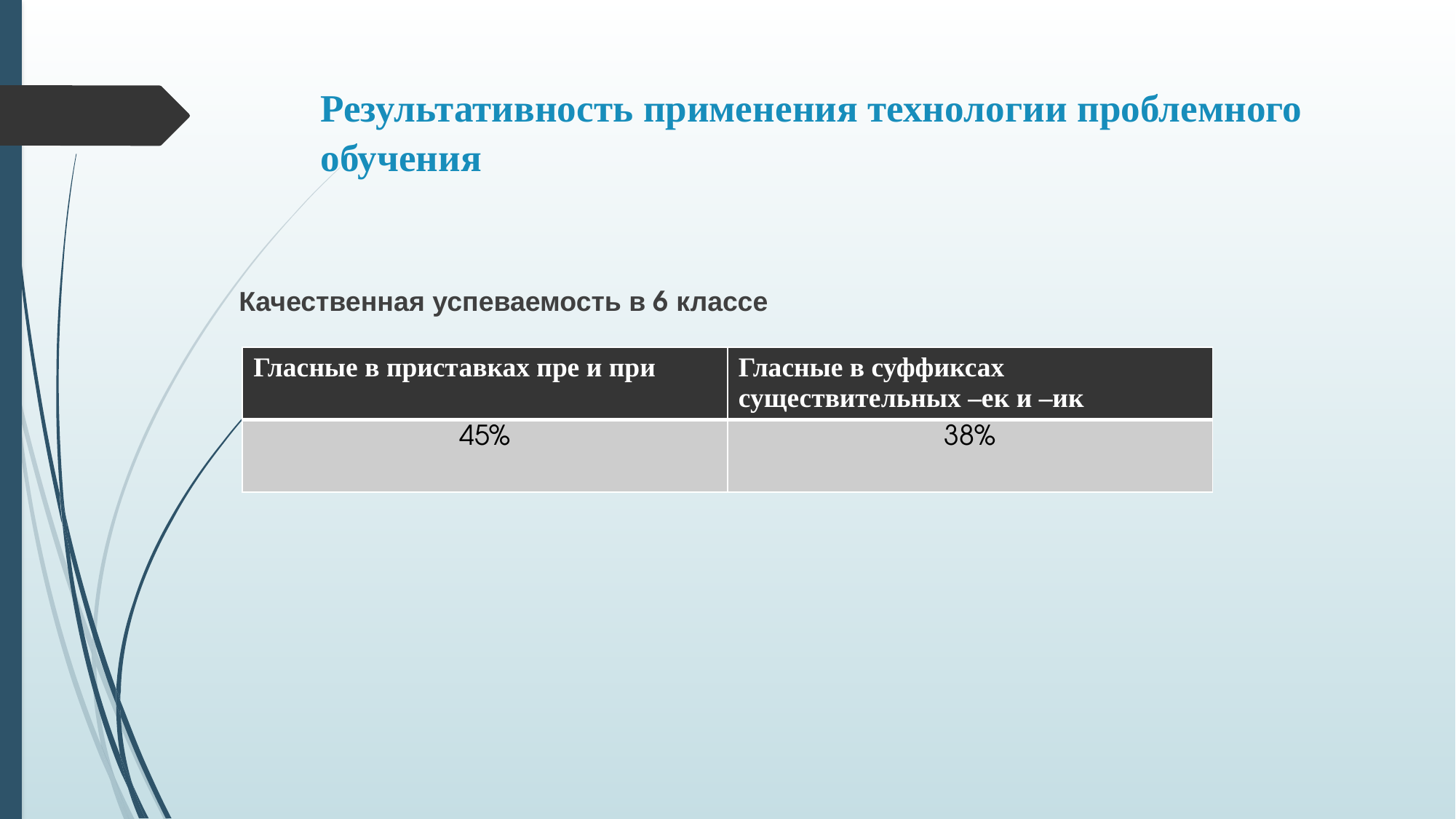

# Результативность применения технологии проблемного обучения
Качественная успеваемость в 6 классе

| Гласные в приставках пре и при | Гласные в суффиксах существительных –ек и –ик |
| --- | --- |
| 45% | 38% |